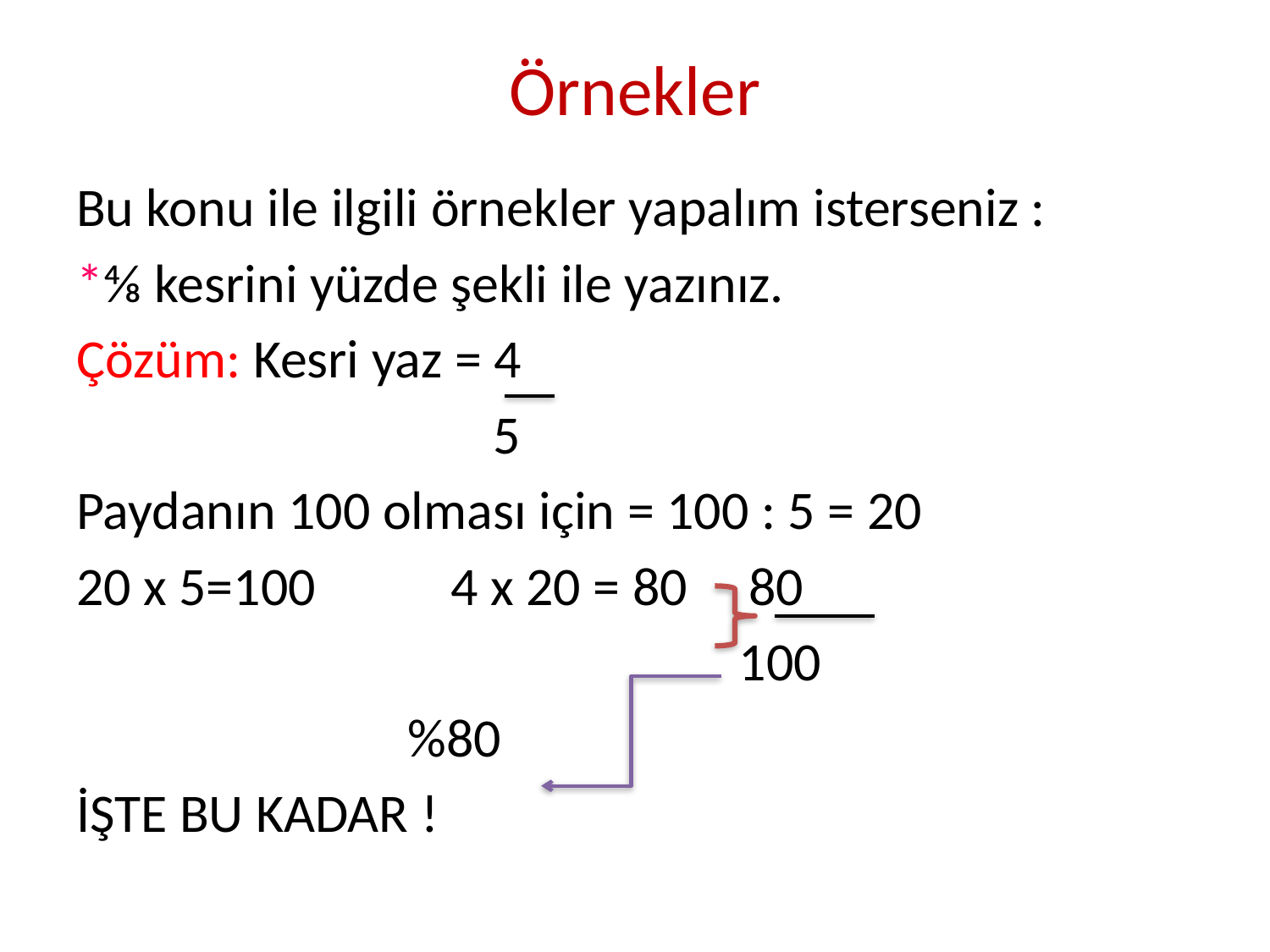

# Örnekler
Bu konu ile ilgili örnekler yapalım isterseniz :
*⅘ kesrini yüzde şekli ile yazınız.
Çözüm: Kesri yaz = 4
                                  5
Paydanın 100 olması için = 100 : 5 = 20
20 x 5=100           4 x 20 = 80     80
                                                      100
                           %80
İŞTE BU KADAR !